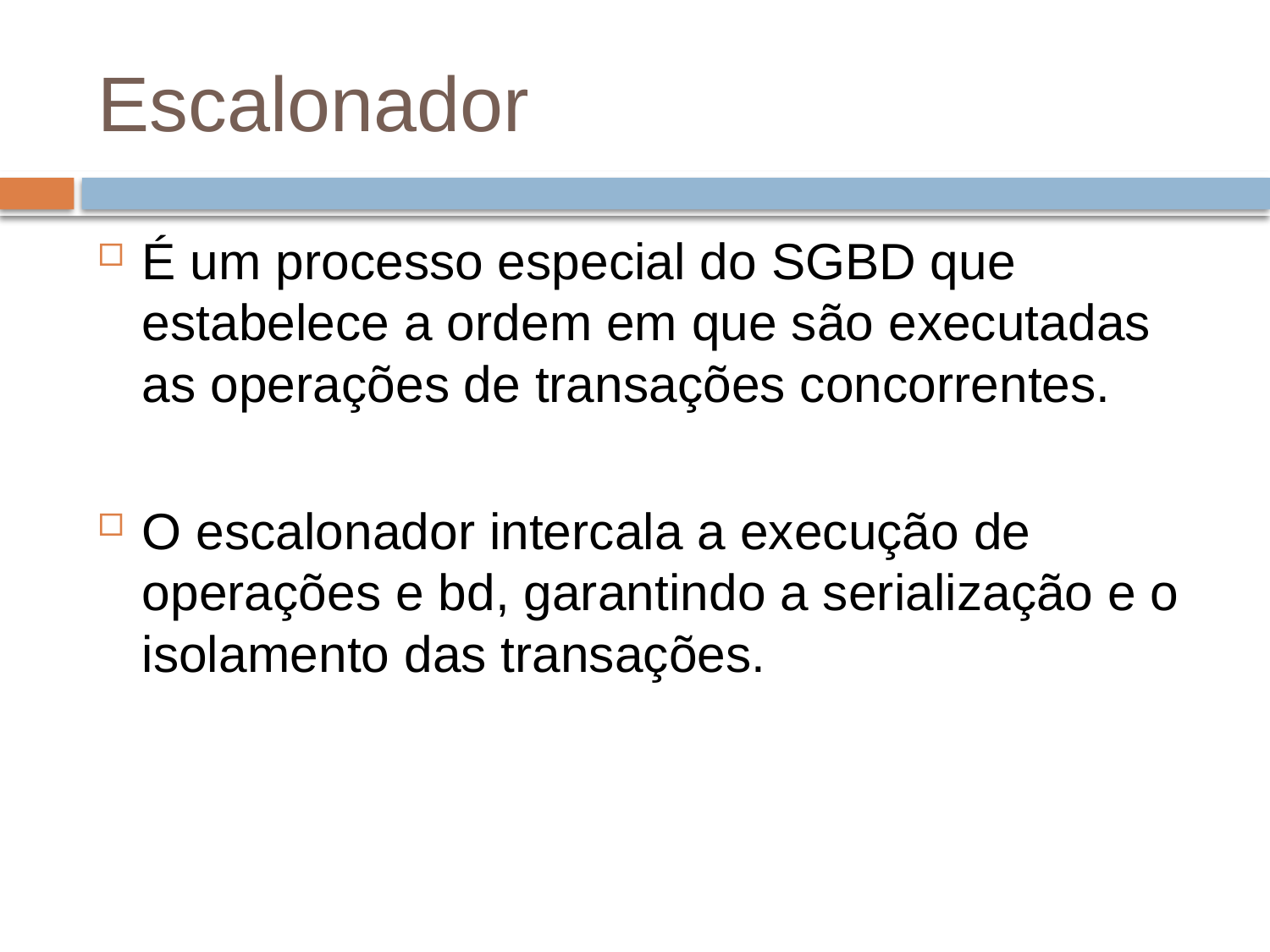

# Escalonador
É um processo especial do SGBD que estabelece a ordem em que são executadas as operações de transações concorrentes.

O escalonador intercala a execução de operações e bd, garantindo a serialização e o isolamento das transações.